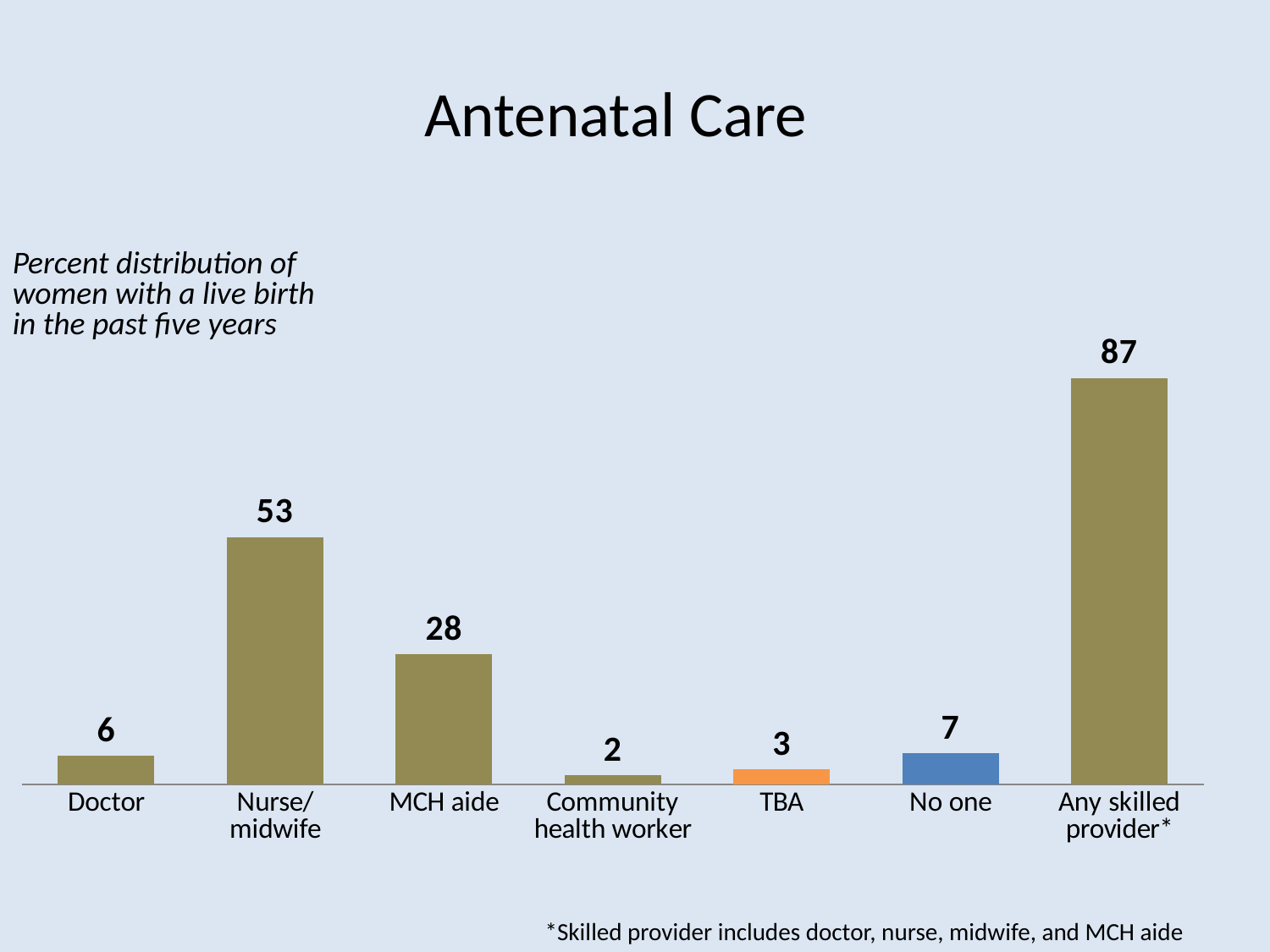

# Antenatal Care
Percent distribution of women with a live birth in the past five years

### Chart

| Category |  |
|---|---|
| Doctor | 6.2 |
| Nurse/midwife | 52.9 |
| MCH aide | 27.8 |
| Community health worker | 2.0 |
| TBA | 3.2 |
| No one | 6.7 |
| Any skilled provider* | 86.9 |
*Skilled provider includes doctor, nurse, midwife, and MCH aide